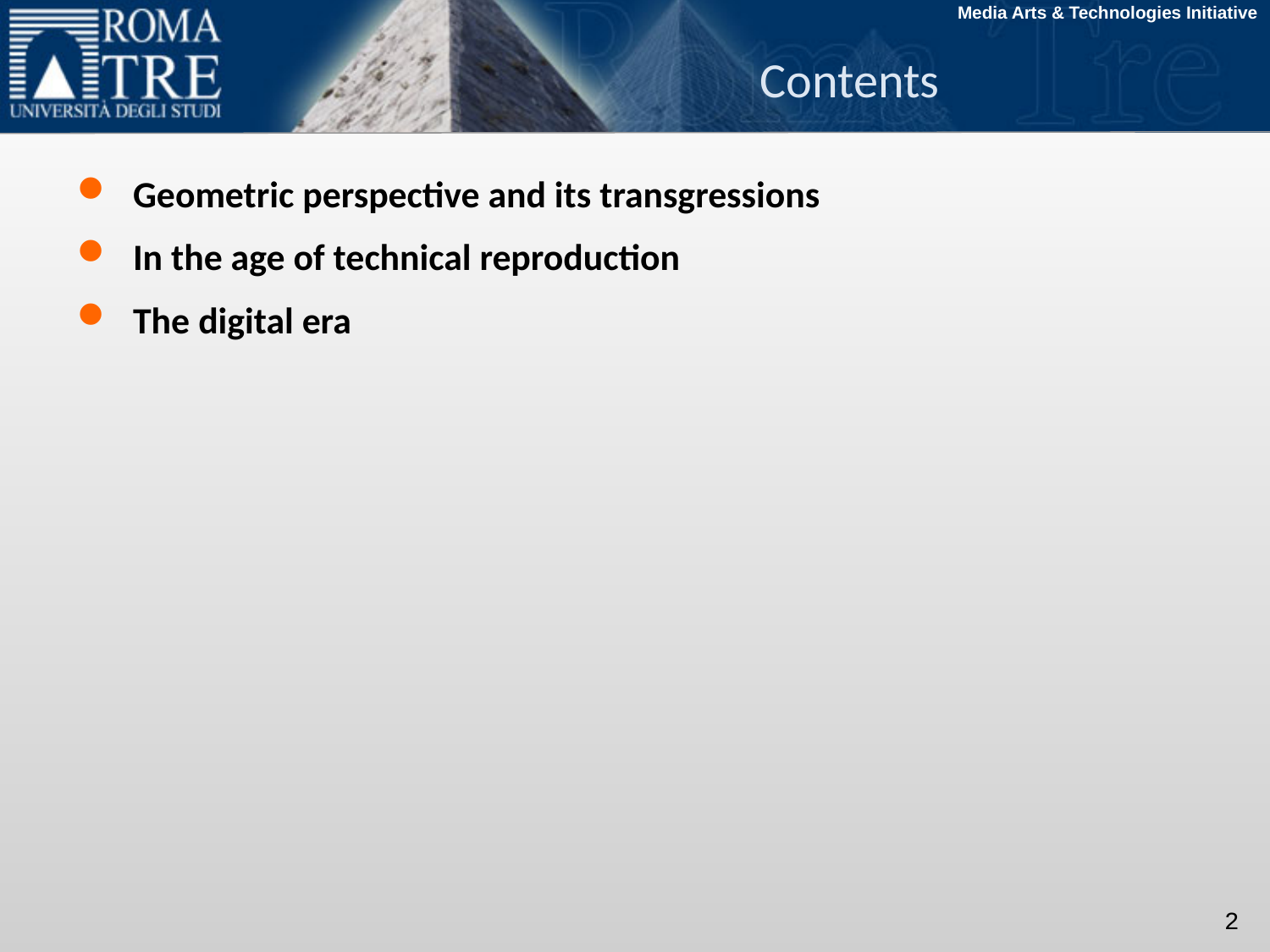

# Contents
 Geometric perspective and its transgressions
 In the age of technical reproduction
 The digital era